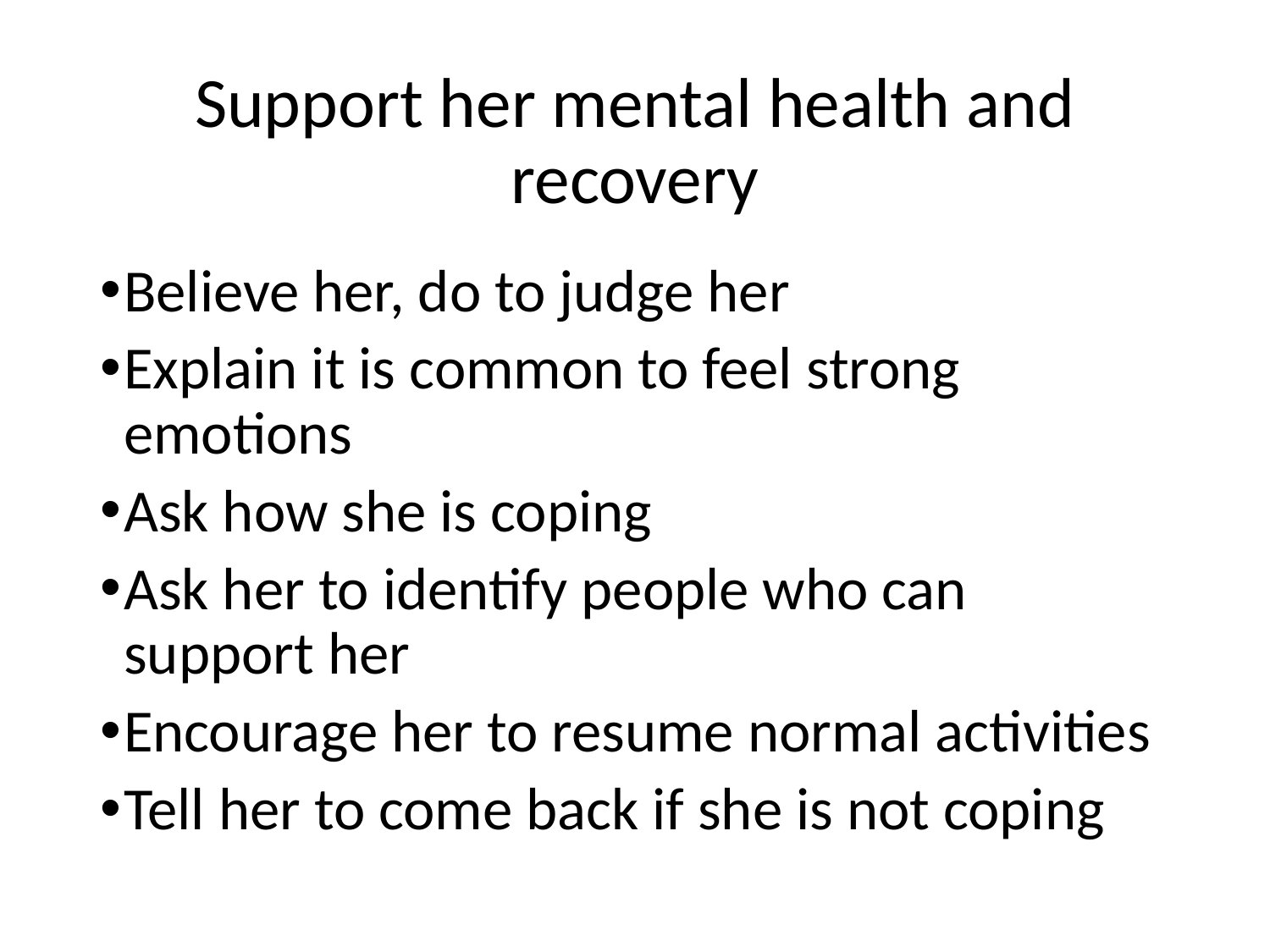

# Support her mental health and recovery
Believe her, do to judge her
Explain it is common to feel strong emotions
Ask how she is coping
Ask her to identify people who can support her
Encourage her to resume normal activities
Tell her to come back if she is not coping